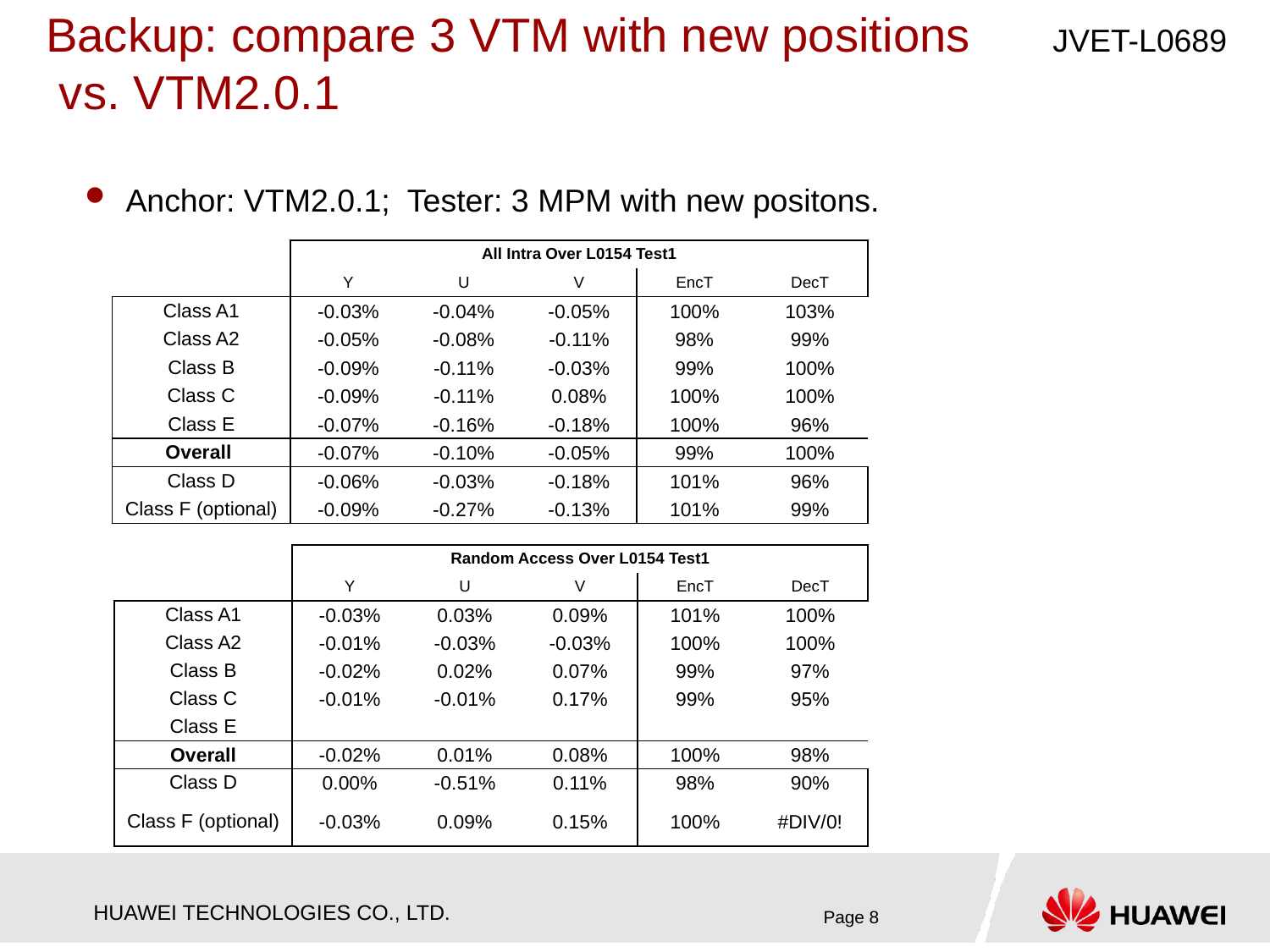

# Backup: compare 3 VTM with new positions vs. VTM2.0.1

Anchor: VTM2.0.1;  Tester: 3 MPM with new positons.

|  | All Intra Over L0154 Test1 |  |  |  |  |
| --- | --- | --- | --- | --- | --- |
|  | Y | U | V | EncT | DecT |
| Class A1 | -0.03% | -0.04% | -0.05% | 100% | 103% |
| Class A2 | -0.05% | -0.08% | -0.11% | 98% | 99% |
| Class B | -0.09% | -0.11% | -0.03% | 99% | 100% |
| Class C | -0.09% | -0.11% | 0.08% | 100% | 100% |
| Class E | -0.07% | -0.16% | -0.18% | 100% | 96% |
| Overall | -0.07% | -0.10% | -0.05% | 99% | 100% |
| Class D | -0.06% | -0.03% | -0.18% | 101% | 96% |
| Class F (optional) | -0.09% | -0.27% | -0.13% | 101% | 99% |
|  | Random Access Over L0154 Test1 |  |  |  |  |
| --- | --- | --- | --- | --- | --- |
|  | Y | U | V | EncT | DecT |
| Class A1 | -0.03% | 0.03% | 0.09% | 101% | 100% |
| Class A2 | -0.01% | -0.03% | -0.03% | 100% | 100% |
| Class B | -0.02% | 0.02% | 0.07% | 99% | 97% |
| Class C | -0.01% | -0.01% | 0.17% | 99% | 95% |
| Class E |  |  |  |  |  |
| Overall | -0.02% | 0.01% | 0.08% | 100% | 98% |
| Class D | 0.00% | -0.51% | 0.11% | 98% | 90% |
| Class F (optional) | -0.03% | 0.09% | 0.15% | 100% | #DIV/0! |

Page 8